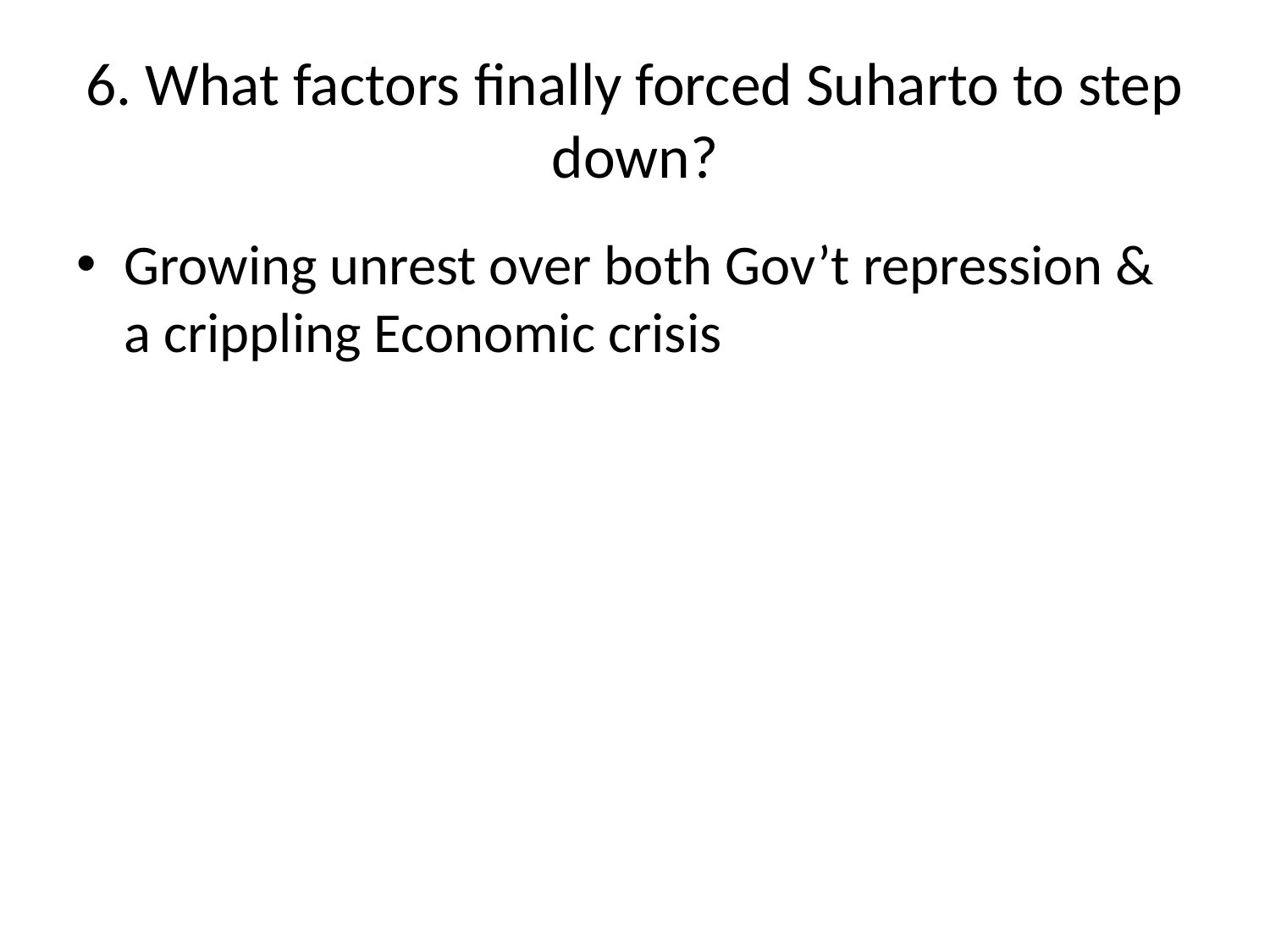

# 6. What factors finally forced Suharto to step down?
Growing unrest over both Gov’t repression & a crippling Economic crisis